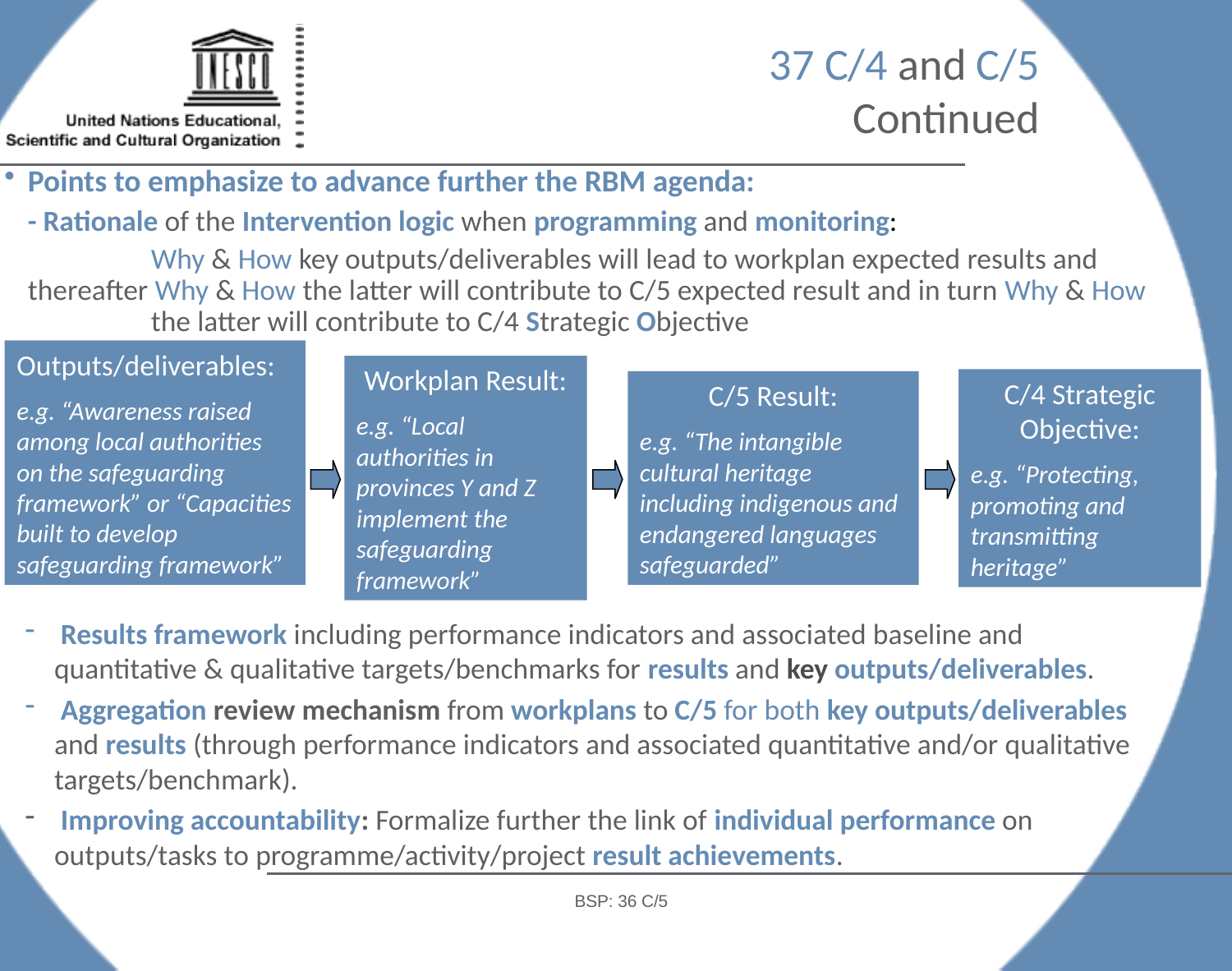

37 C/4 and C/5
Continued
Points to emphasize to advance further the RBM agenda:
	- Rationale of the Intervention logic when programming and monitoring:
		Why & How key outputs/deliverables will lead to workplan expected results and 	thereafter Why & How the latter will contribute to C/5 expected result and in turn Why & How  	the latter will contribute to C/4 Strategic Objective
Outputs/deliverables:
e.g. “Awareness raised among local authorities on the safeguarding framework” or “Capacities built to develop safeguarding framework”
Workplan Result:
e.g. “Local authorities in provinces Y and Z implement the safeguarding framework”
C/4 Strategic Objective:
e.g. “Protecting, promoting and transmitting heritage”
C/5 Result:
e.g. “The intangible cultural heritage including indigenous and endangered languages safeguarded”

 Results framework including performance indicators and associated baseline and quantitative & qualitative targets/benchmarks for results and key outputs/deliverables.
 Aggregation review mechanism from workplans to C/5 for both key outputs/deliverables and results (through performance indicators and associated quantitative and/or qualitative targets/benchmark).
 Improving accountability: Formalize further the link of individual performance on outputs/tasks to programme/activity/project result achievements.
BSP: 36 C/5